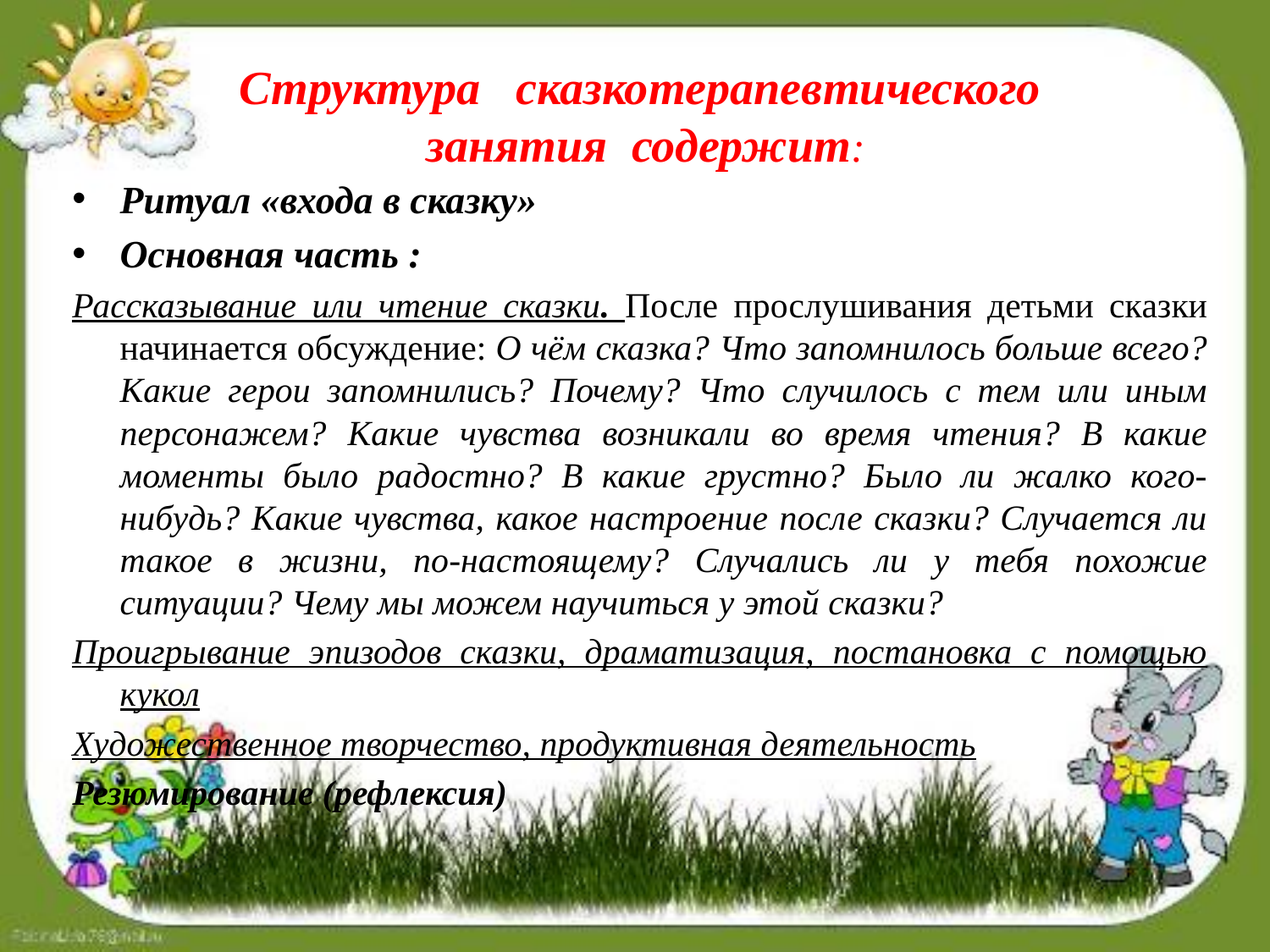

# Структура   сказкотерапевтического занятия  содержит:
Ритуал «входа в сказку»
Основная часть :
Рассказывание или чтение сказки. После прослушивания детьми сказки начинается обсуждение: О чём сказка? Что запомнилось больше всего? Какие герои запомнились? Почему? Что случилось с тем или иным персонажем? Какие чувства возникали во время чтения? В какие моменты было радостно? В какие грустно? Было ли жалко кого-нибудь? Какие чувства, какое настроение после сказки? Случается ли такое в жизни, по-настоящему? Случались ли у тебя похожие ситуации? Чему мы можем научиться у этой сказки?
Проигрывание эпизодов сказки, драматизация, постановка с помощью кукол
Художественное творчество, продуктивная деятельность
Резюмирование (рефлексия)